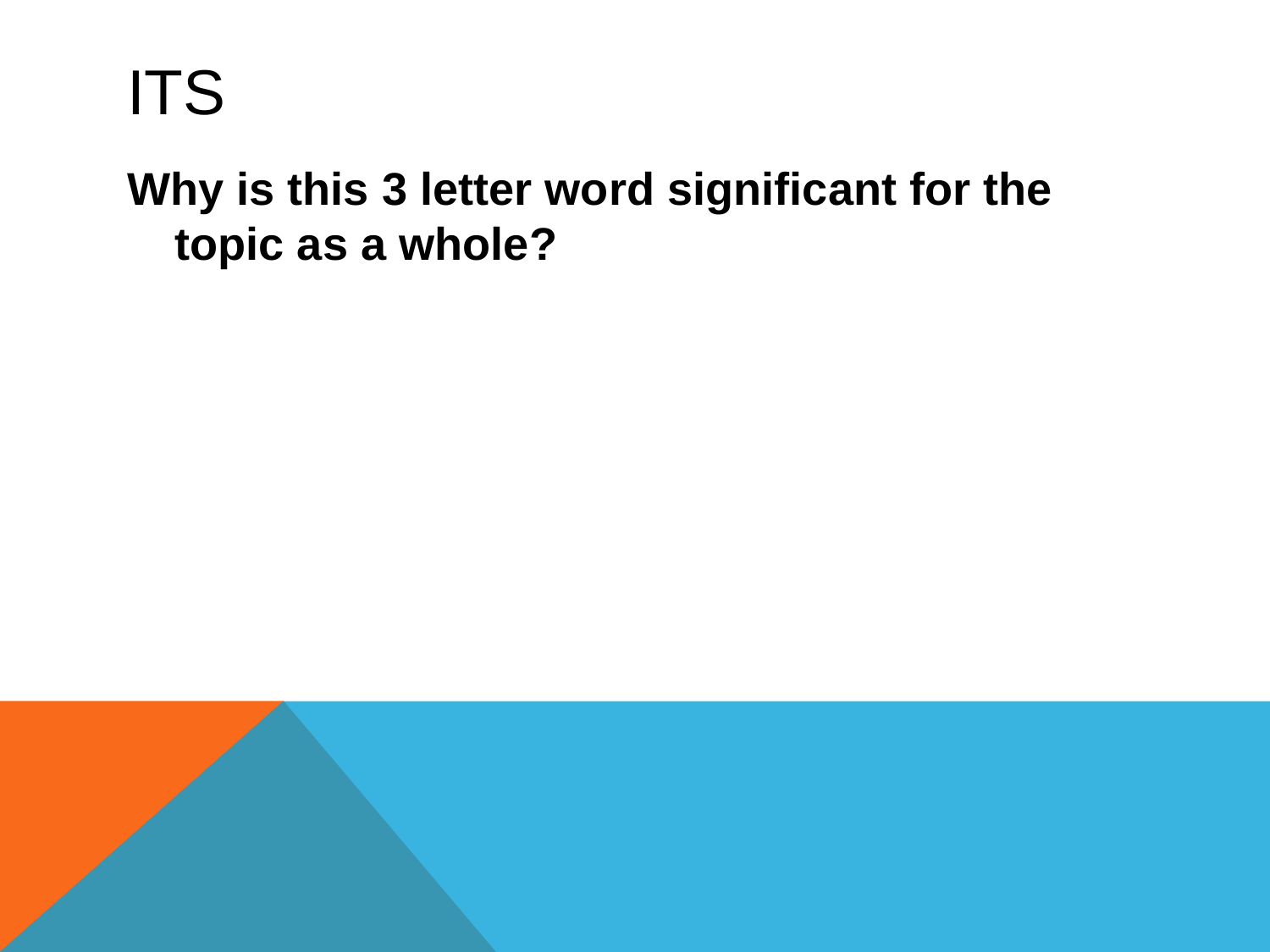

# its
Why is this 3 letter word significant for the topic as a whole?